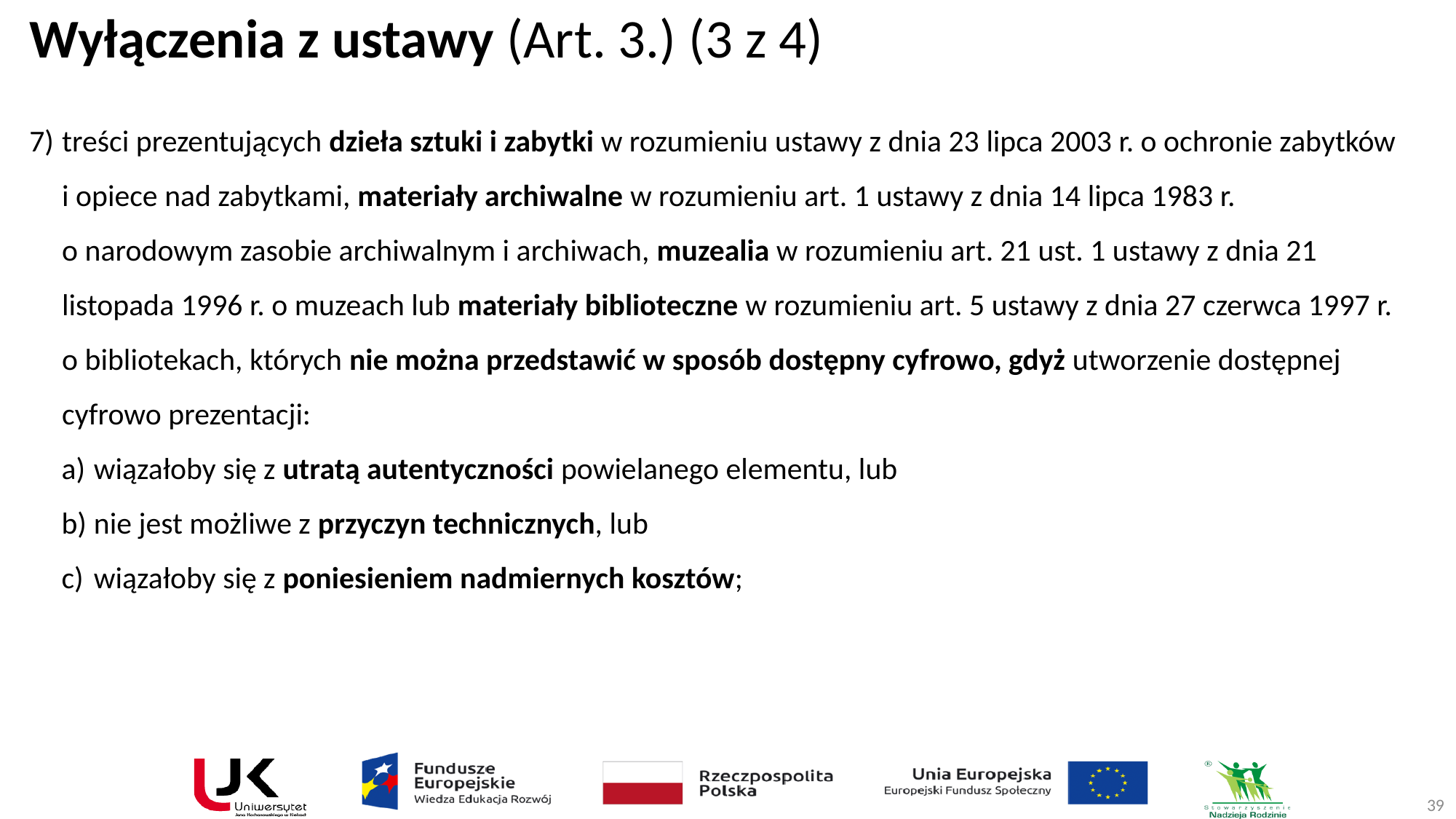

# Wyłączenia z ustawy (Art. 3.) (3 z 4)
treści prezentujących dzieła sztuki i zabytki w rozumieniu ustawy z dnia 23 lipca 2003 r. o ochronie zabytków i opiece nad zabytkami, materiały archiwalne w rozumieniu art. 1 ustawy z dnia 14 lipca 1983 r.
o narodowym zasobie archiwalnym i archiwach, muzealia w rozumieniu art. 21 ust. 1 ustawy z dnia 21 listopada 1996 r. o muzeach lub materiały biblioteczne w rozumieniu art. 5 ustawy z dnia 27 czerwca 1997 r. o bibliotekach, których nie można przedstawić w sposób dostępny cyfrowo, gdyż utworzenie dostępnej cyfrowo prezentacji:
wiązałoby się z utratą autentyczności powielanego elementu, lub
nie jest możliwe z przyczyn technicznych, lub
wiązałoby się z poniesieniem nadmiernych kosztów;
39